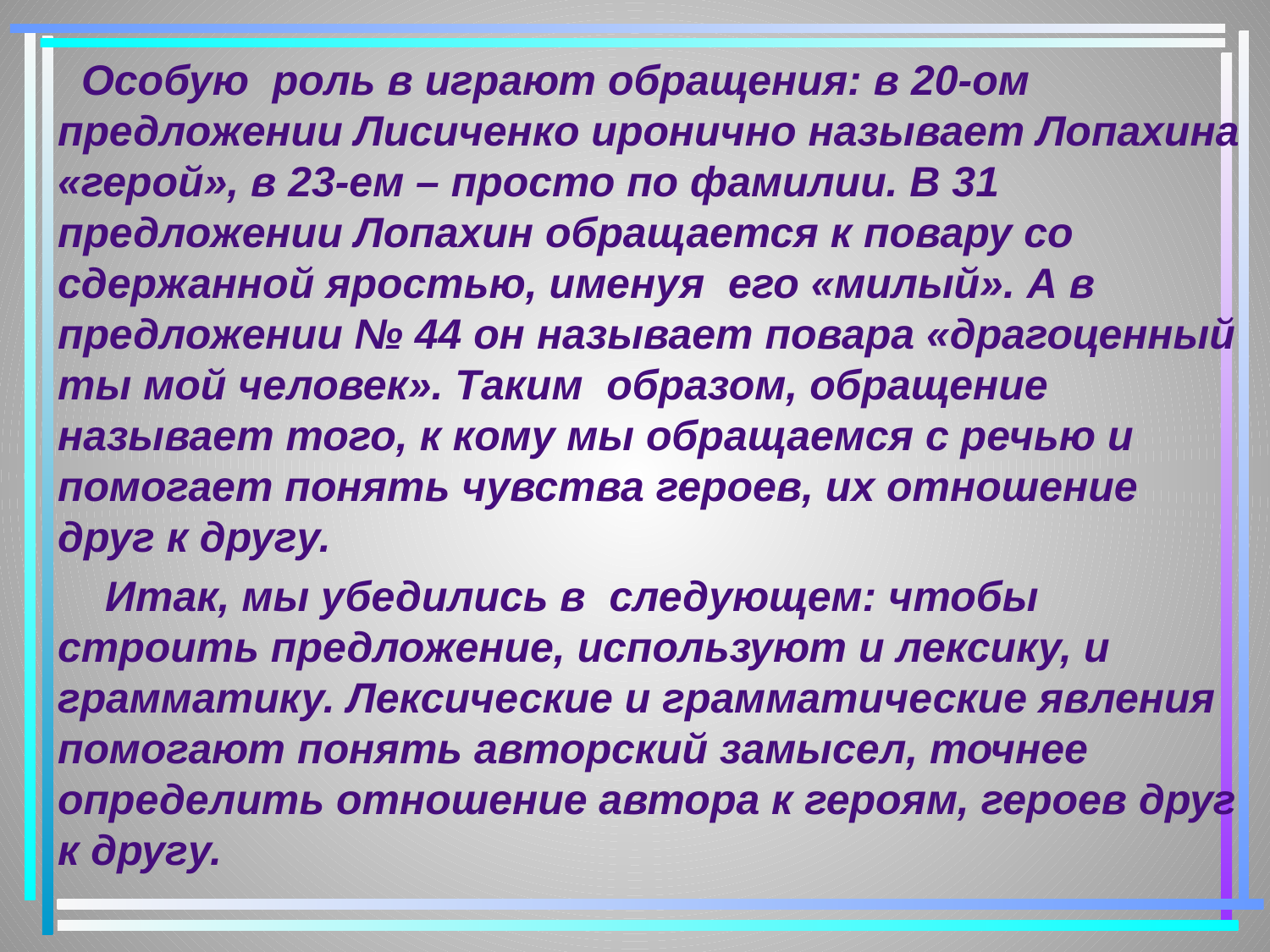

Особую  роль в играют обращения: в 20-ом предложении Лисиченко иронично называет Лопахина «герой», в 23-ем – просто по фамилии. В 31 предложении Лопахин обращается к повару со сдержанной яростью, именуя  его «милый». А в предложении № 44 он называет повара «драгоценный ты мой человек». Таким  образом, обращение  называет того, к кому мы обращаемся с речью и помогает понять чувства героев, их отношение друг к другу.
    Итак, мы убедились в  следующем: чтобы  строить предложение, используют и лексику, и грамматику. Лексические и грамматические явления помогают понять авторский замысел, точнее определить отношение автора к героям, героев друг к другу.